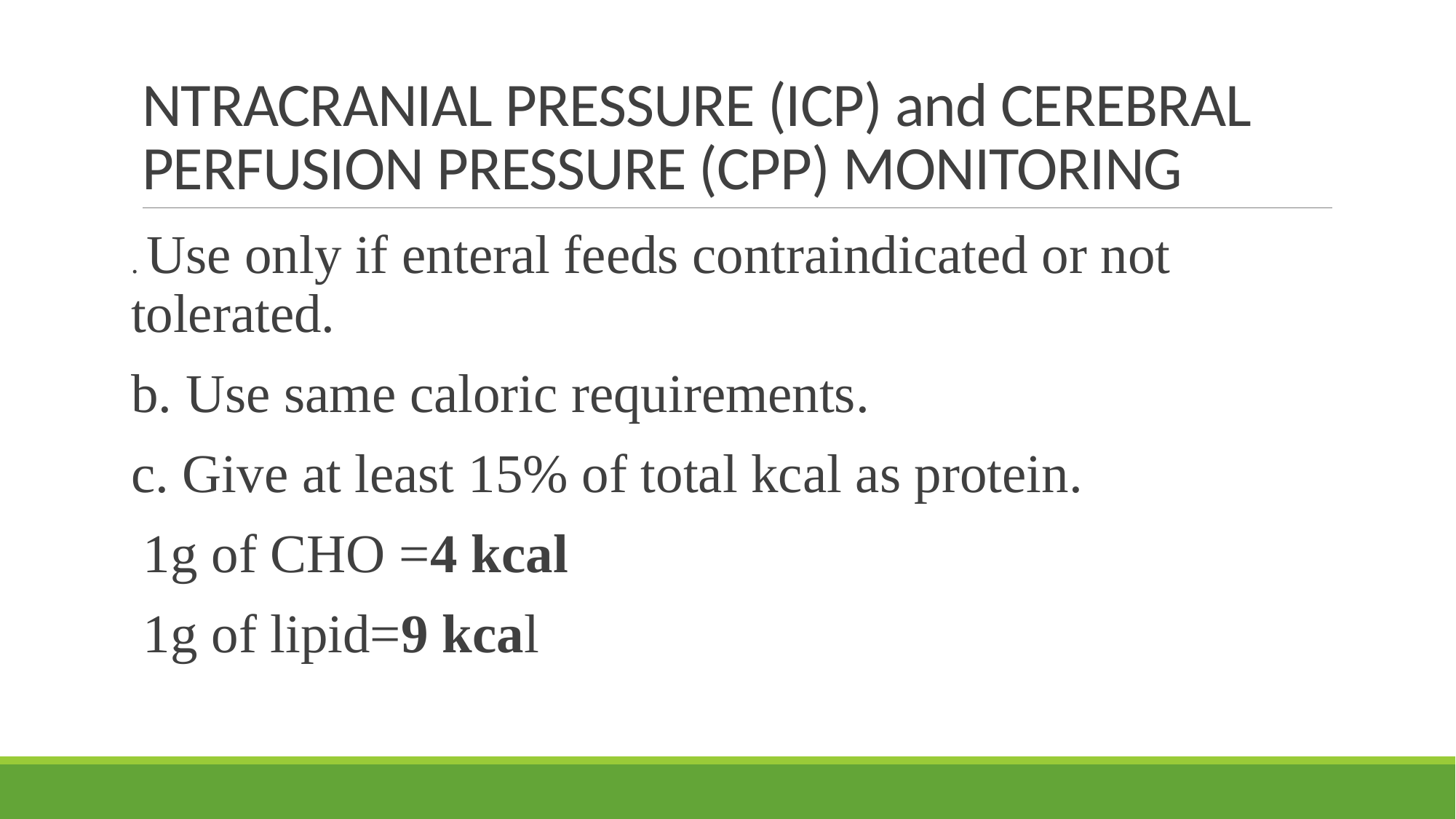

# NTRACRANIAL PRESSURE (ICP) and CEREBRAL PERFUSION PRESSURE (CPP) MONITORING
. Use only if enteral feeds contraindicated or not tolerated.
b. Use same caloric requirements.
c. Give at least 15% of total kcal as protein.
1g of CHO =4 kcal
1g of lipid=9 kcal